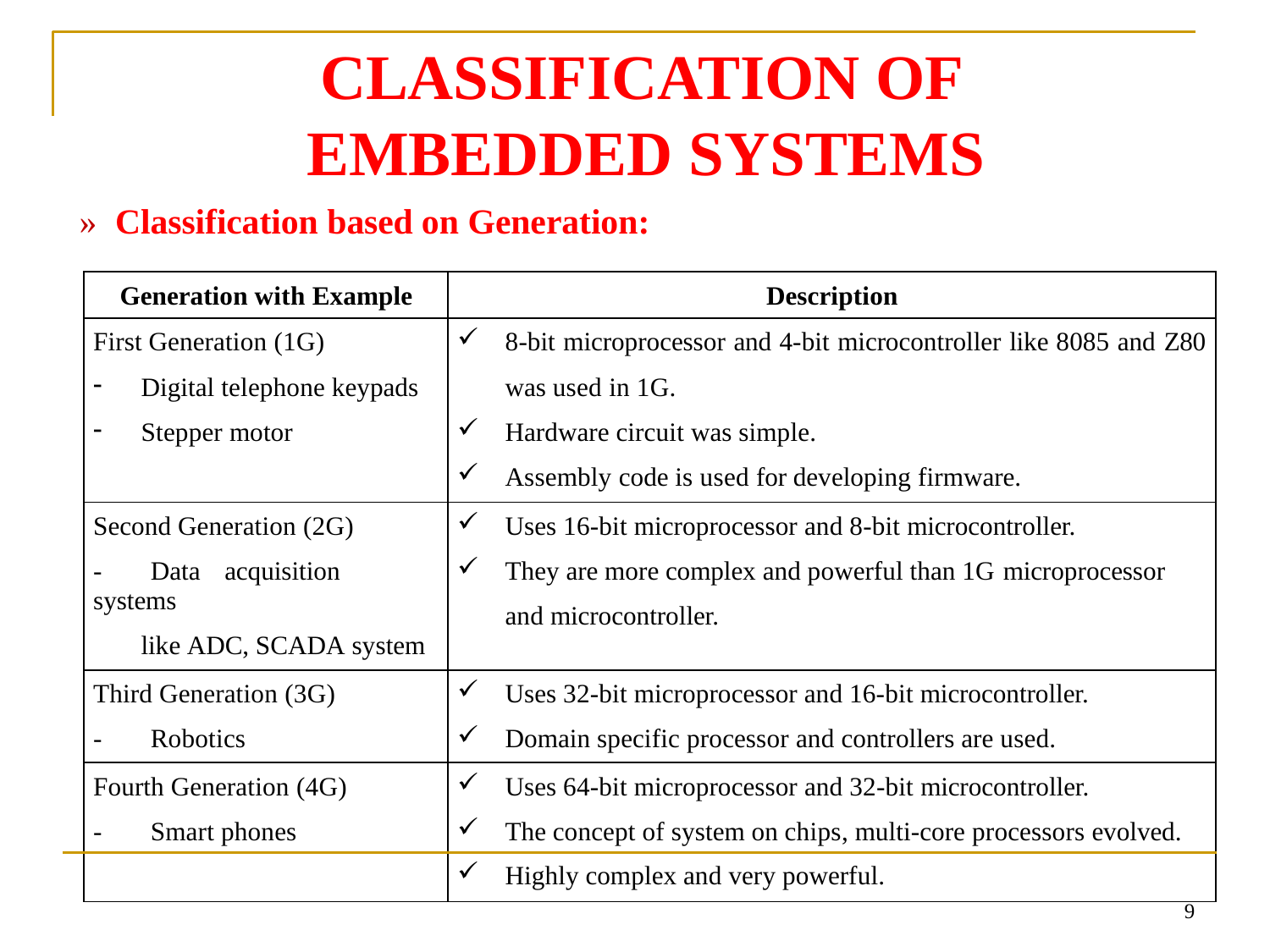

# CLASSIFICATION OF  EMBEDDED SYSTEMS
»	Classification based on Generation:
|  | Generation with Example | Description |
| --- | --- | --- |
|  | First Generation (1G) Digital telephone keypads Stepper motor | 8-bit microprocessor and 4-bit microcontroller like 8085 and Z80 was used in 1G. Hardware circuit was simple. Assembly code is used for developing firmware. |
|  | Second Generation (2G) - Data acquisition systems like ADC, SCADA system | Uses 16-bit microprocessor and 8-bit microcontroller. They are more complex and powerful than 1G microprocessor and microcontroller. |
|  | Third Generation (3G) - Robotics | Uses 32-bit microprocessor and 16-bit microcontroller. Domain specific processor and controllers are used. |
|  | Fourth Generation (4G) - Smart phones | Uses 64-bit microprocessor and 32-bit microcontroller. The concept of system on chips, multi-core processors evolved. |
|  |  | Highly complex and very powerful. |
9